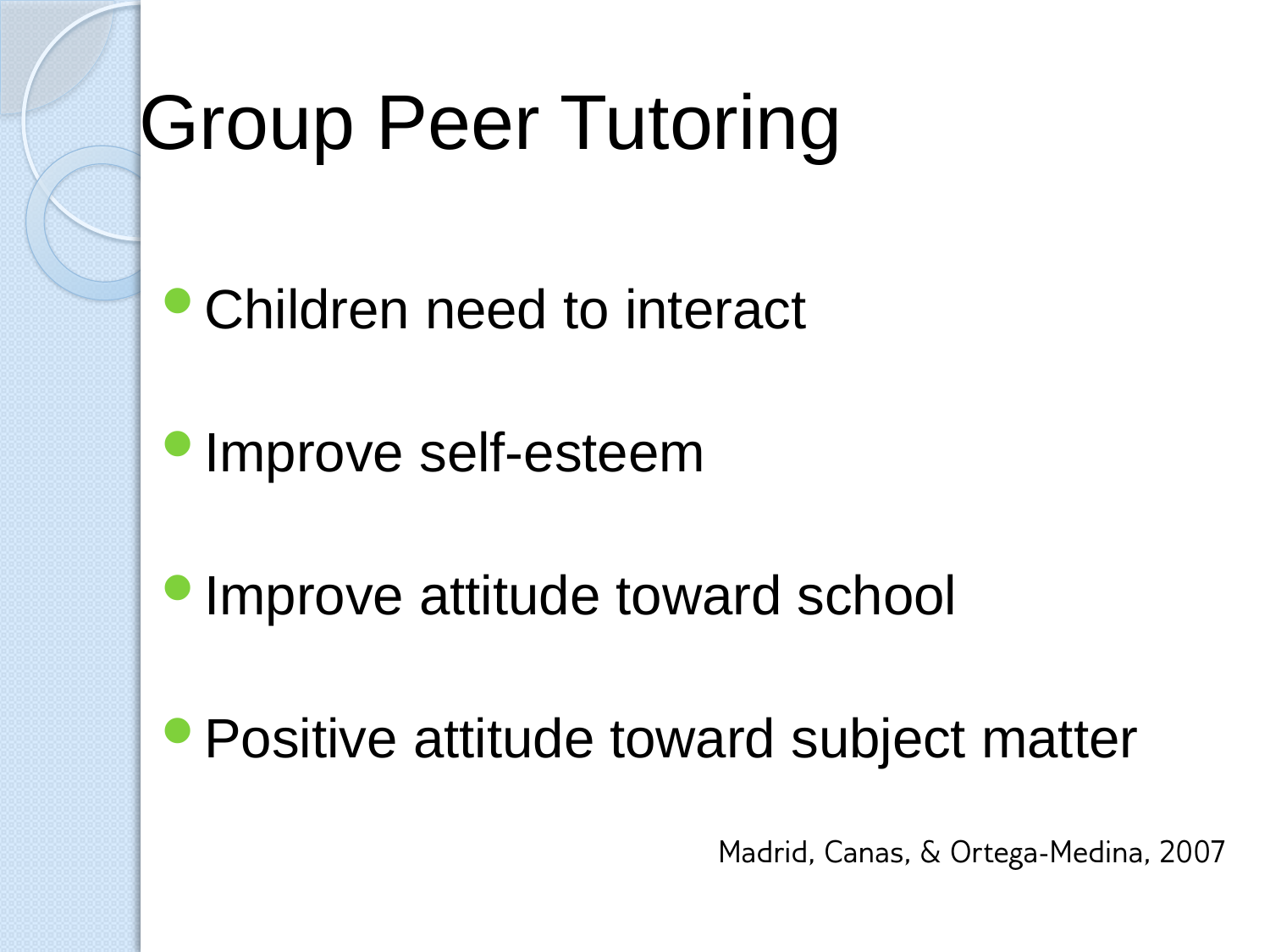

# Group Peer Tutoring
Children need to interact
Improve self-esteem
Improve attitude toward school
Positive attitude toward subject matter

Madrid, Canas, & Ortega-Medina, 2007